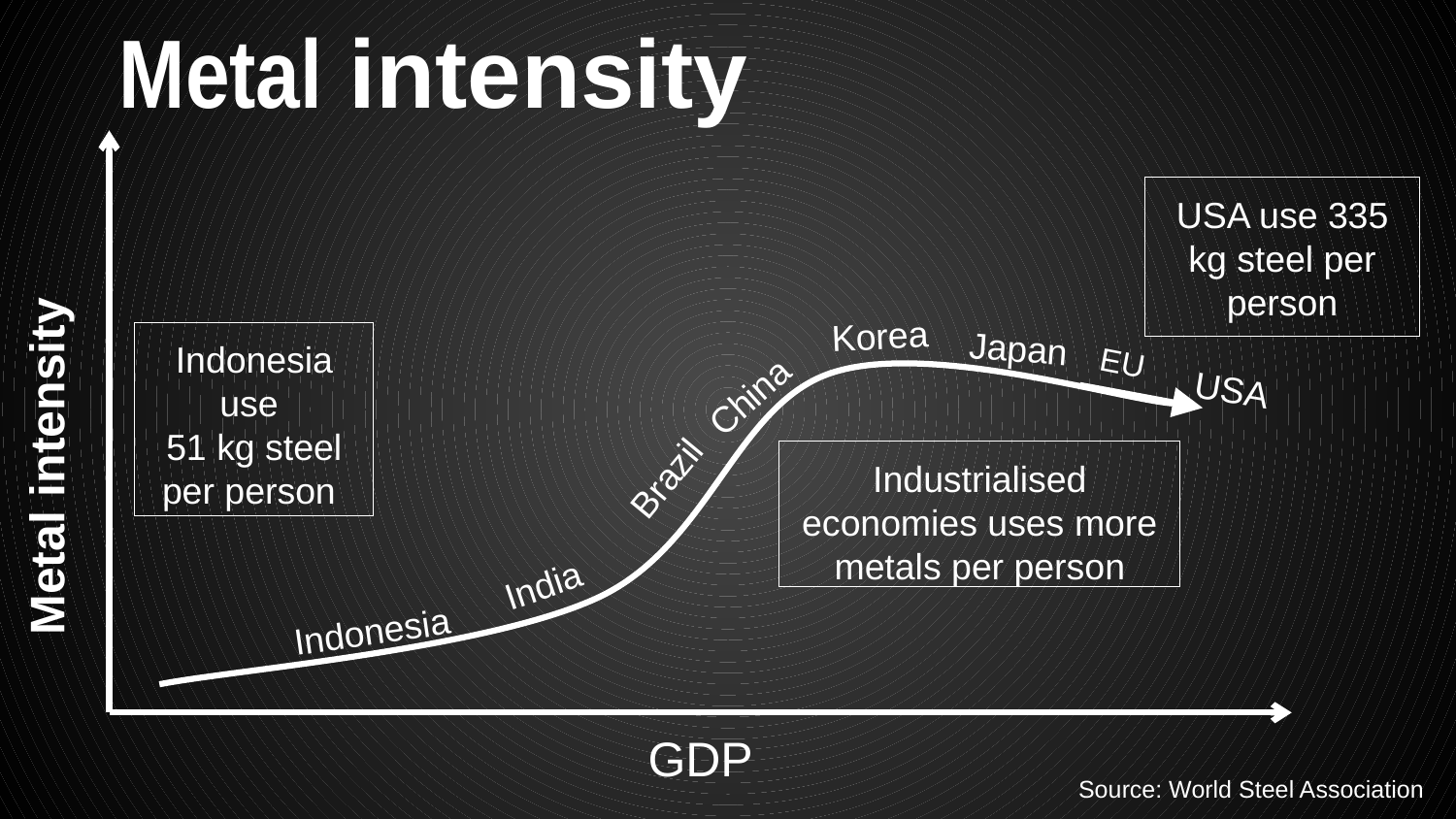

Metal intensity
USA use 335 kg steel per person
Korea
Japan
Indonesia use
51 kg steel per person
EU
USA
China

Metal intensity
Industrialised economies uses more metals per person
Brazil
India
Indonesia
GDP
Source: World Steel Association